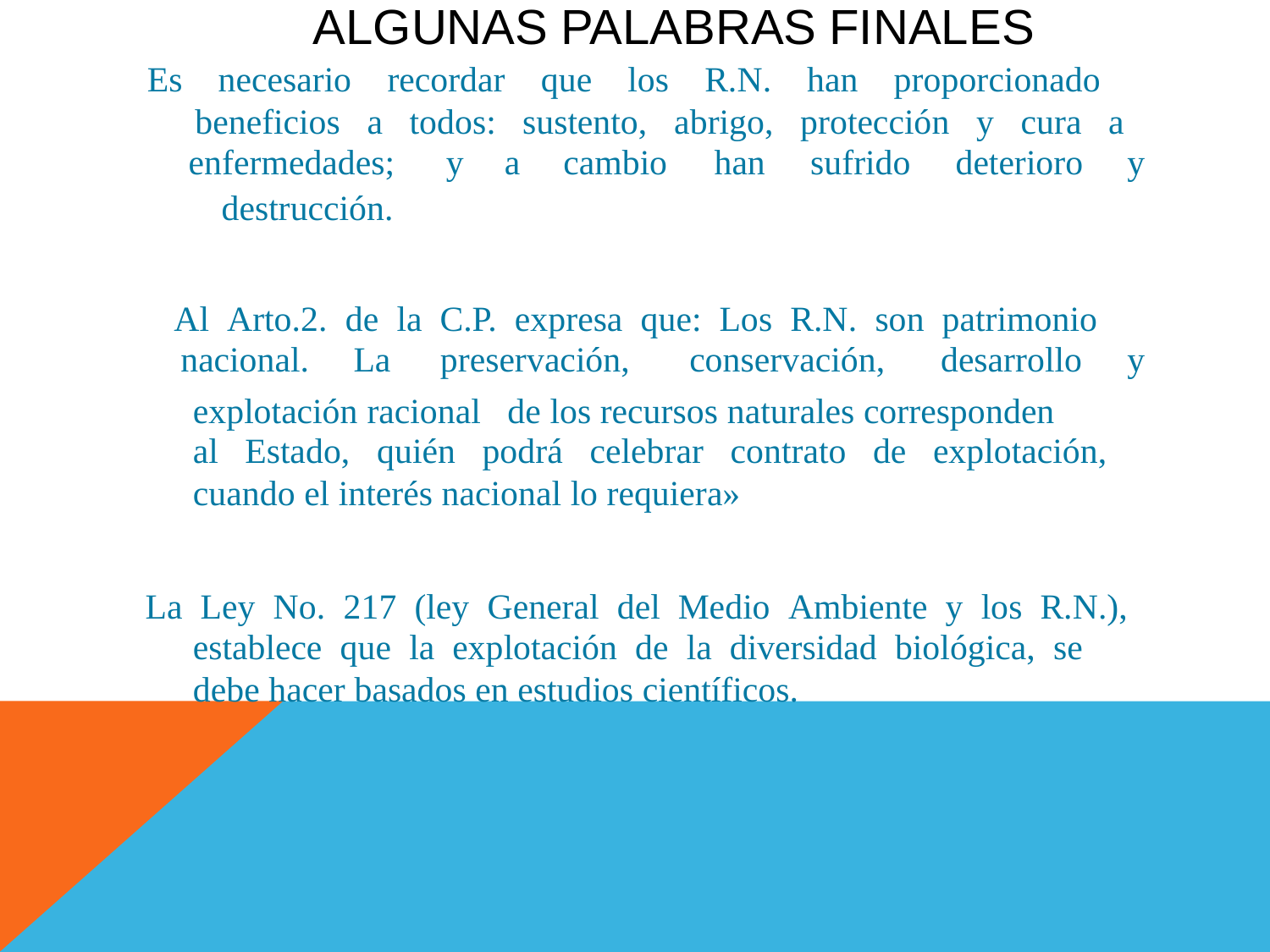

ALGUNAS PALABRAS FINALES
Es    necesario    recordar    que    los    R.N.    han    proporcionado
	beneficios   a   todos:   sustento,   abrigo,   protección   y   cura   a
enfermedades;
y
a
cambio
han
sufrido
deterioro
y
	destrucción.

Al  Arto.2.  de  la  C.P.  expresa  que:  Los  R.N.  son  patrimonio
nacional.
La
preservación,
conservación,
desarrollo
y
	explotación racional   de los recursos naturales corresponden
	al   Estado,   quién   podrá   celebrar   contrato   de   explotación,
	cuando el interés nacional lo requiera»

La  Ley  No.  217  (ley  General  del  Medio  Ambiente  y  los  R.N.),
	establece  que  la  explotación  de  la  diversidad  biológica,  se
	debe hacer basados en estudios científicos.